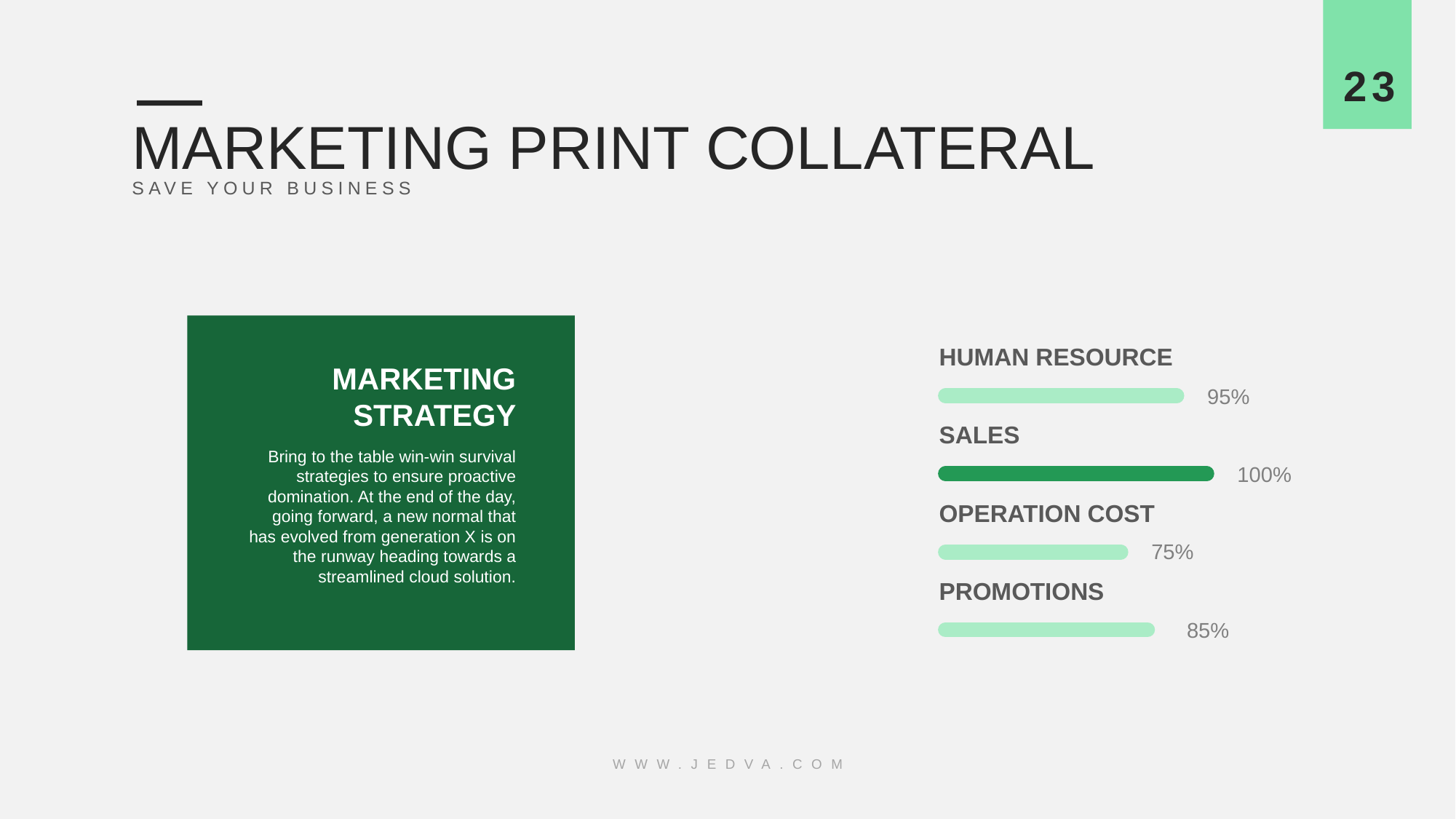

23

MARKETING PRINT COLLATERAL
SAVE YOUR BUSINESS

HUMAN RESOURCE
MARKETING
STRATEGY
95%
SALES
Bring to the table win-win survival strategies to ensure proactive domination. At the end of the day, going forward, a new normal that has evolved from generation X is on the runway heading towards a streamlined cloud solution.
100%
OPERATION COST
75%
PROMOTIONS
85%
WWW.JEDVA.COM